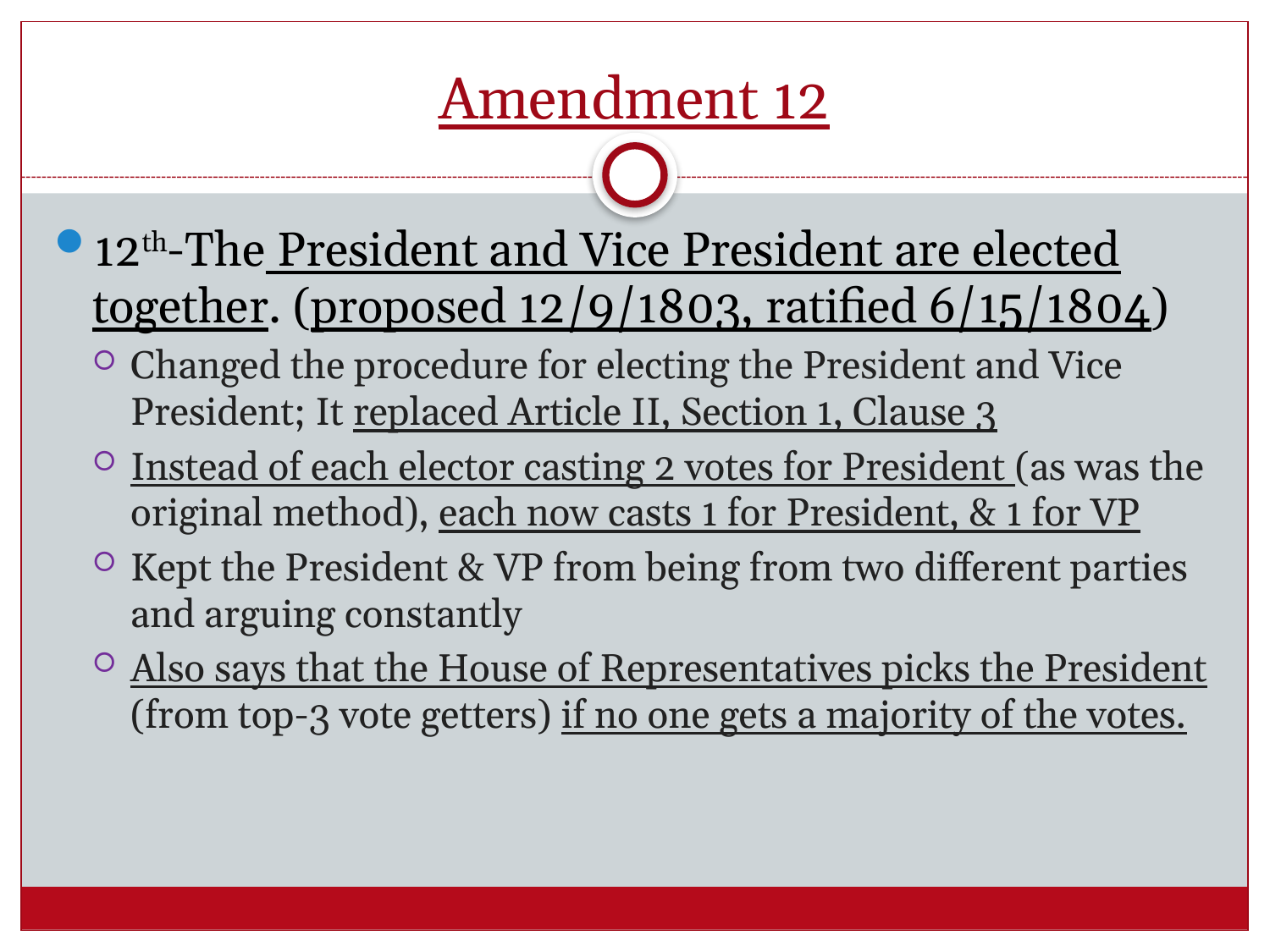

# Amendment 12
12th-The President and Vice President are elected together. (proposed 12/9/1803, ratified 6/15/1804)
Changed the procedure for electing the President and Vice President; It replaced Article II, Section 1, Clause 3
Instead of each elector casting 2 votes for President (as was the original method), each now casts 1 for President, & 1 for VP
Kept the President & VP from being from two different parties and arguing constantly
Also says that the House of Representatives picks the President (from top-3 vote getters) if no one gets a majority of the votes.